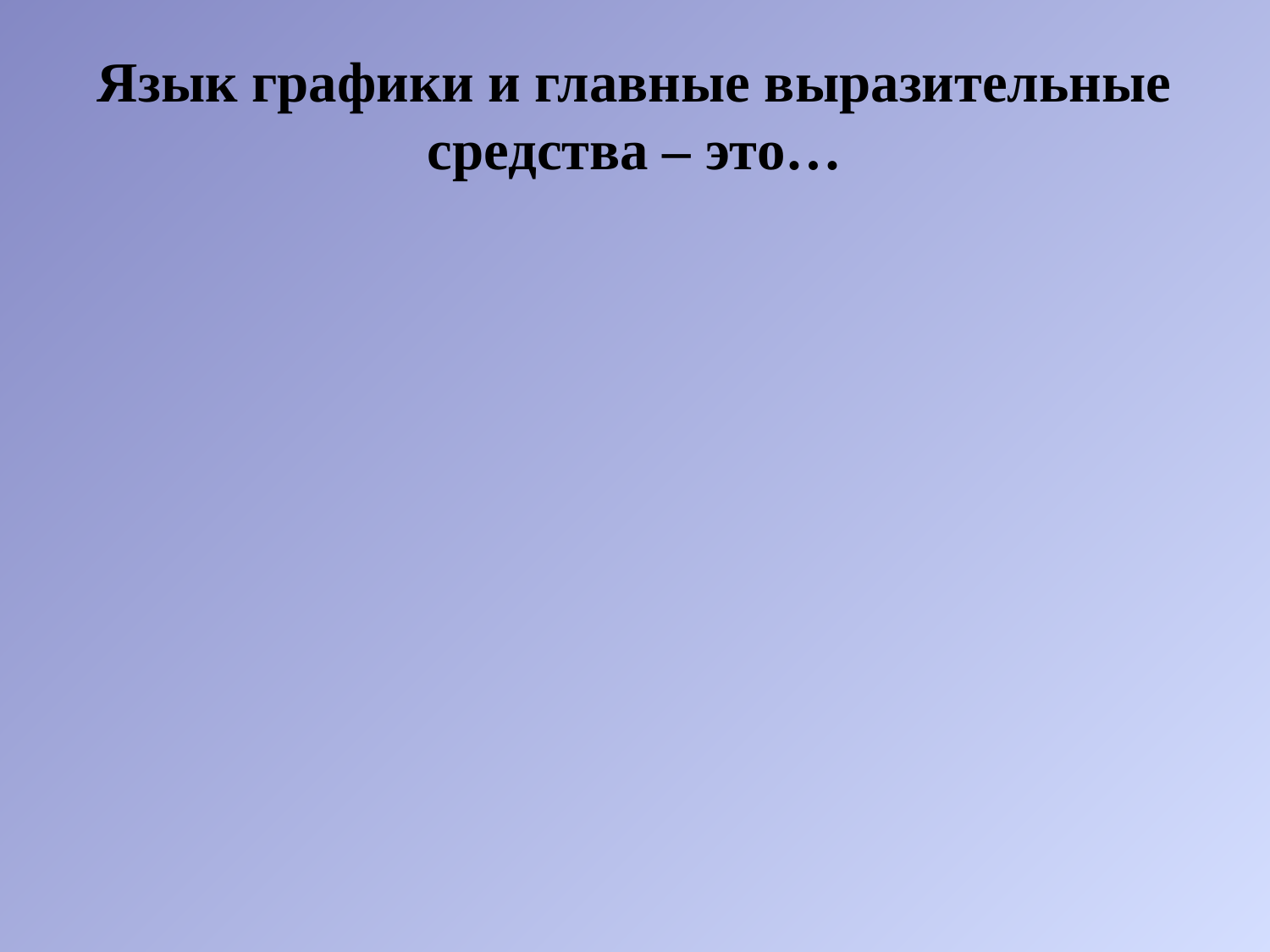

# Язык графики и главные выразительные средства – это…